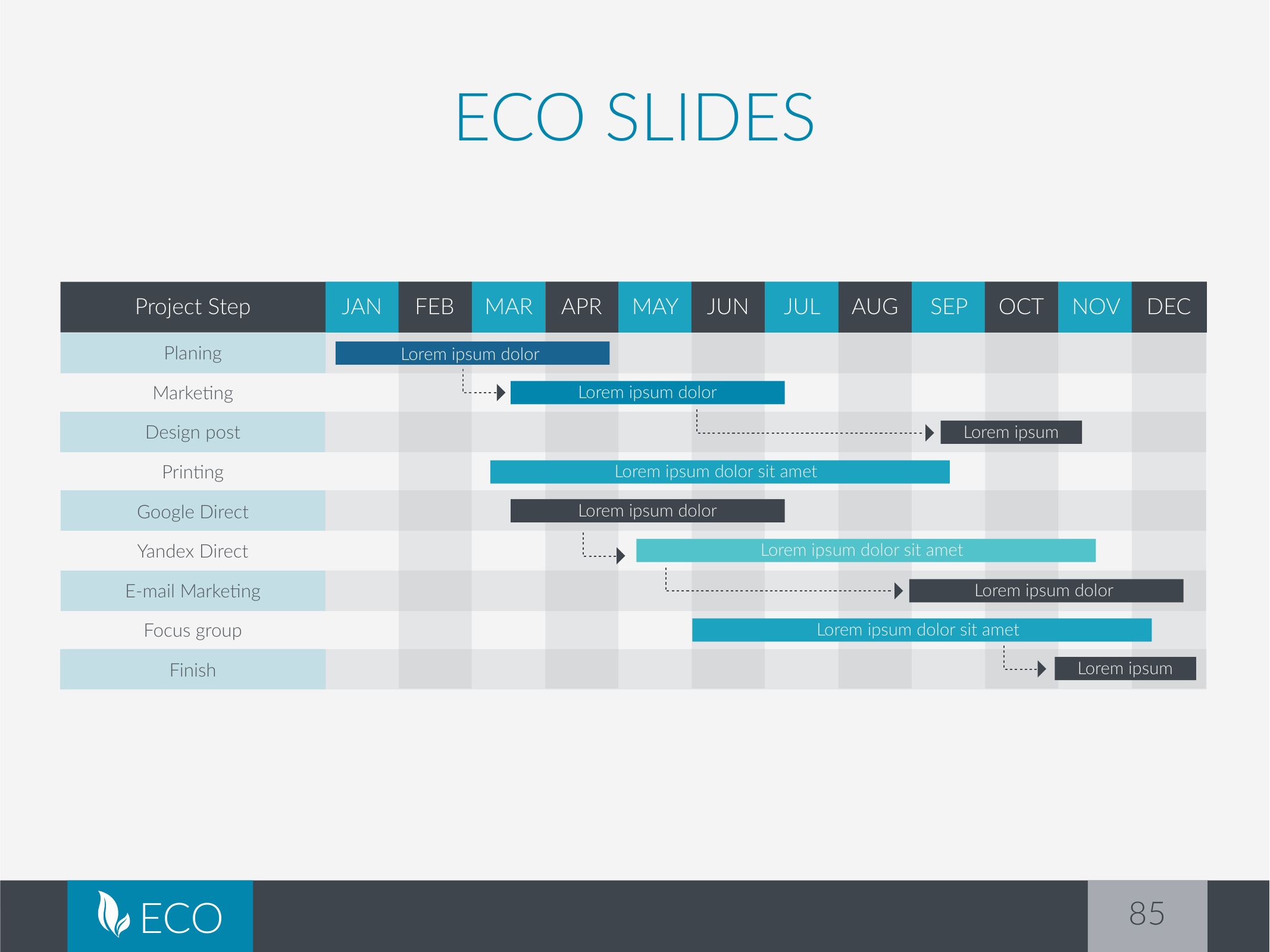

# ECO SLIDES

Project Step
JAN
FEB
MAR
APR
MAY
JUN
JUL
AUG
SEP
OCT
NOV
DEC

Planing
Marketing
Design post
Printing
Google Direct
Yandex Direct
E-mail Marketing
Focus group
Finish
Lorem ipsum dolor

Lorem ipsum dolor

Lorem ipsum

Lorem ipsum dolor sit amet

Lorem ipsum dolor

Lorem ipsum dolor sit amet

Lorem ipsum dolor

Lorem ipsum dolor sit amet

Lorem ipsum

85